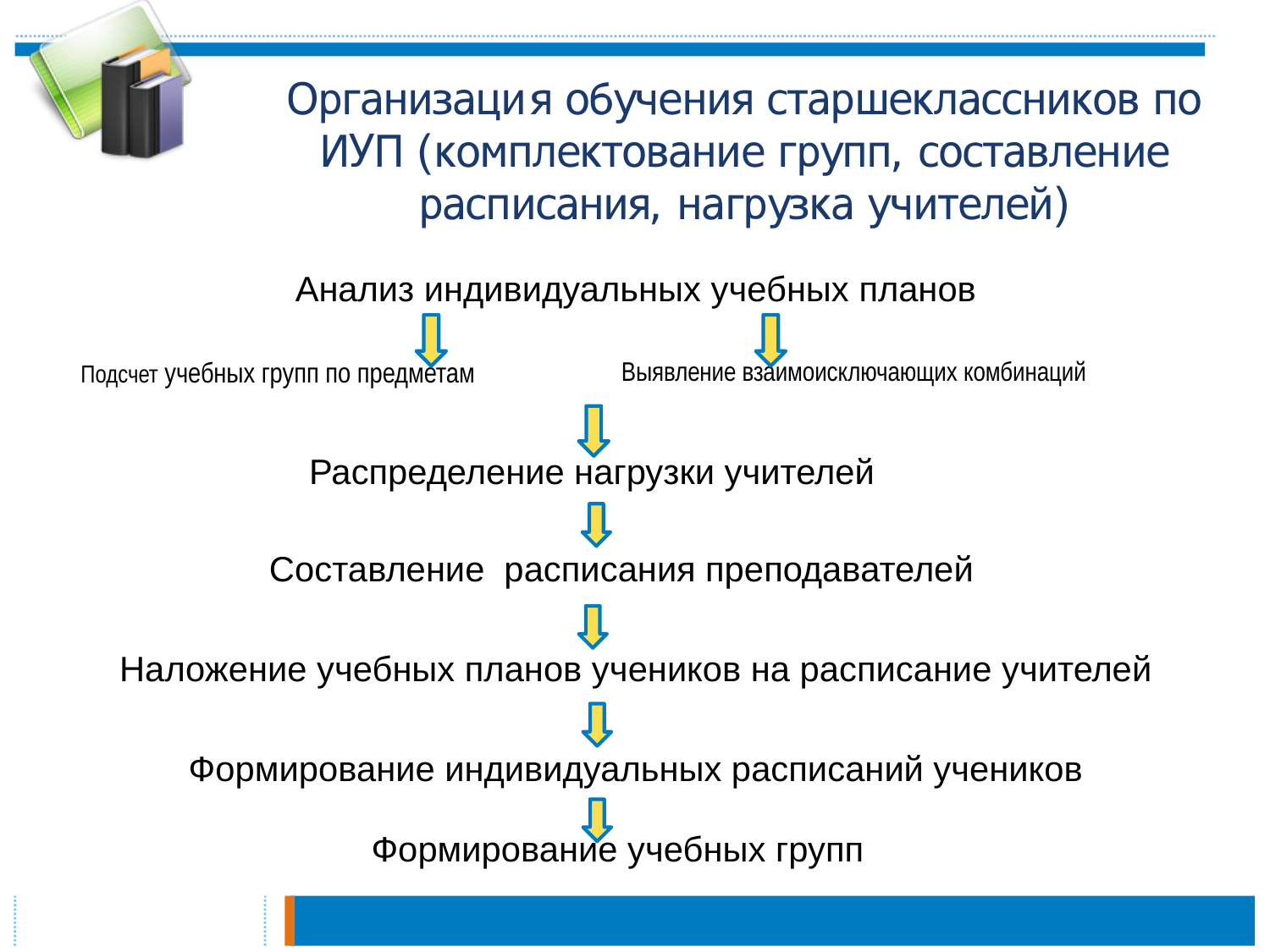

# Организация обучения старшеклассников по ИУП (комплектование групп, составление расписания, нагрузка учителей)
Анализ индивидуальных учебных планов

Подсчет учебных групп по предметам

Выявление взаимоисключающих комбинаций

Распределение нагрузки учителей

Составление  расписания преподавателей

Наложение учебных планов учеников на расписание учителей

Формирование индивидуальных расписаний учеников

Формирование учебных групп